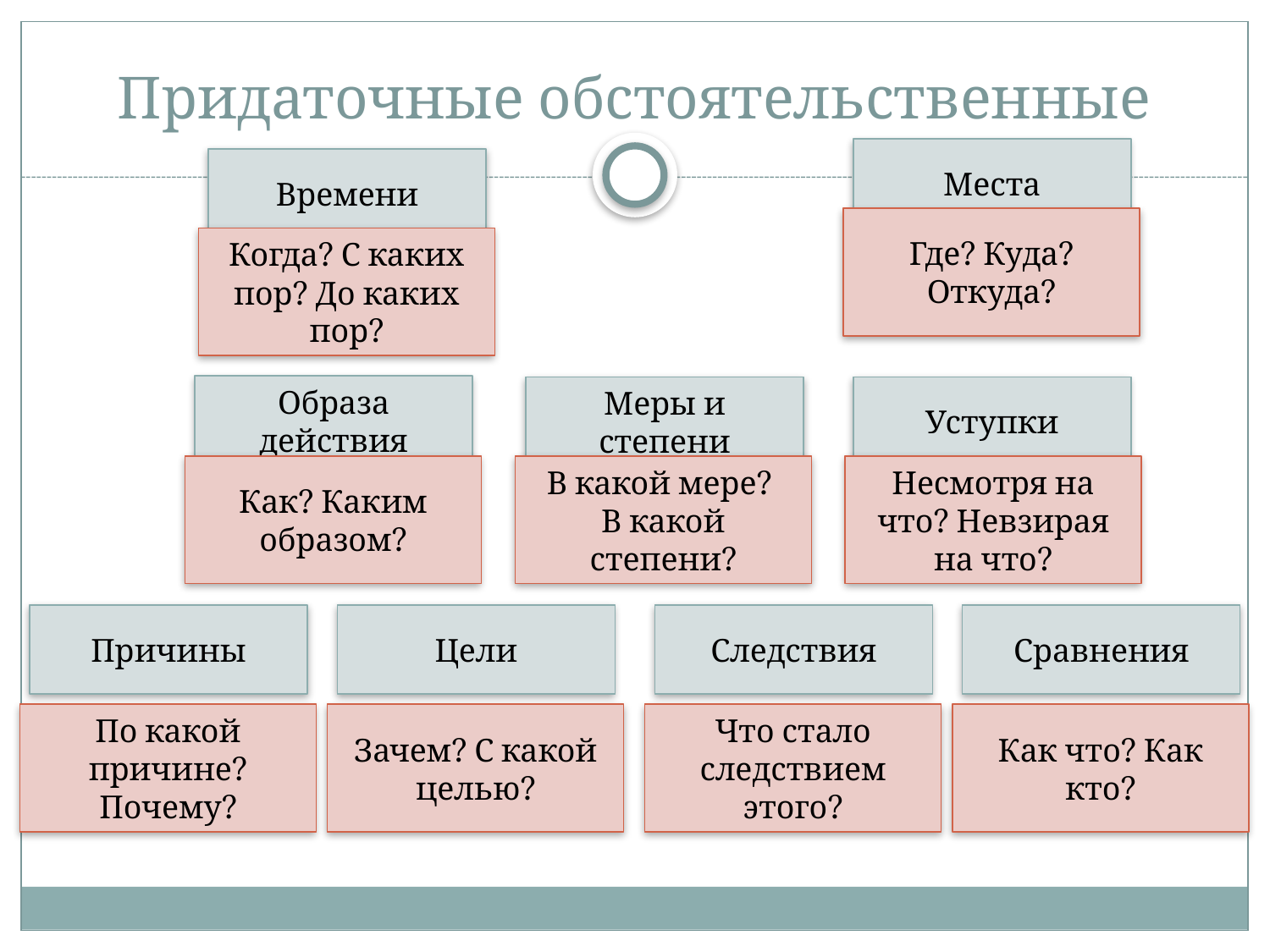

# Придаточные обстоятельственные
Места
Времени
Где? Куда? Откуда?
Когда? С каких пор? До каких пор?
Образа действия
Меры и степени
Уступки
Как? Каким образом?
В какой мере?
В какой степени?
Несмотря на что? Невзирая на что?
Причины
Цели
Следствия
Сравнения
По какой причине? Почему?
Зачем? С какой целью?
Что стало следствием этого?
Как что? Как кто?